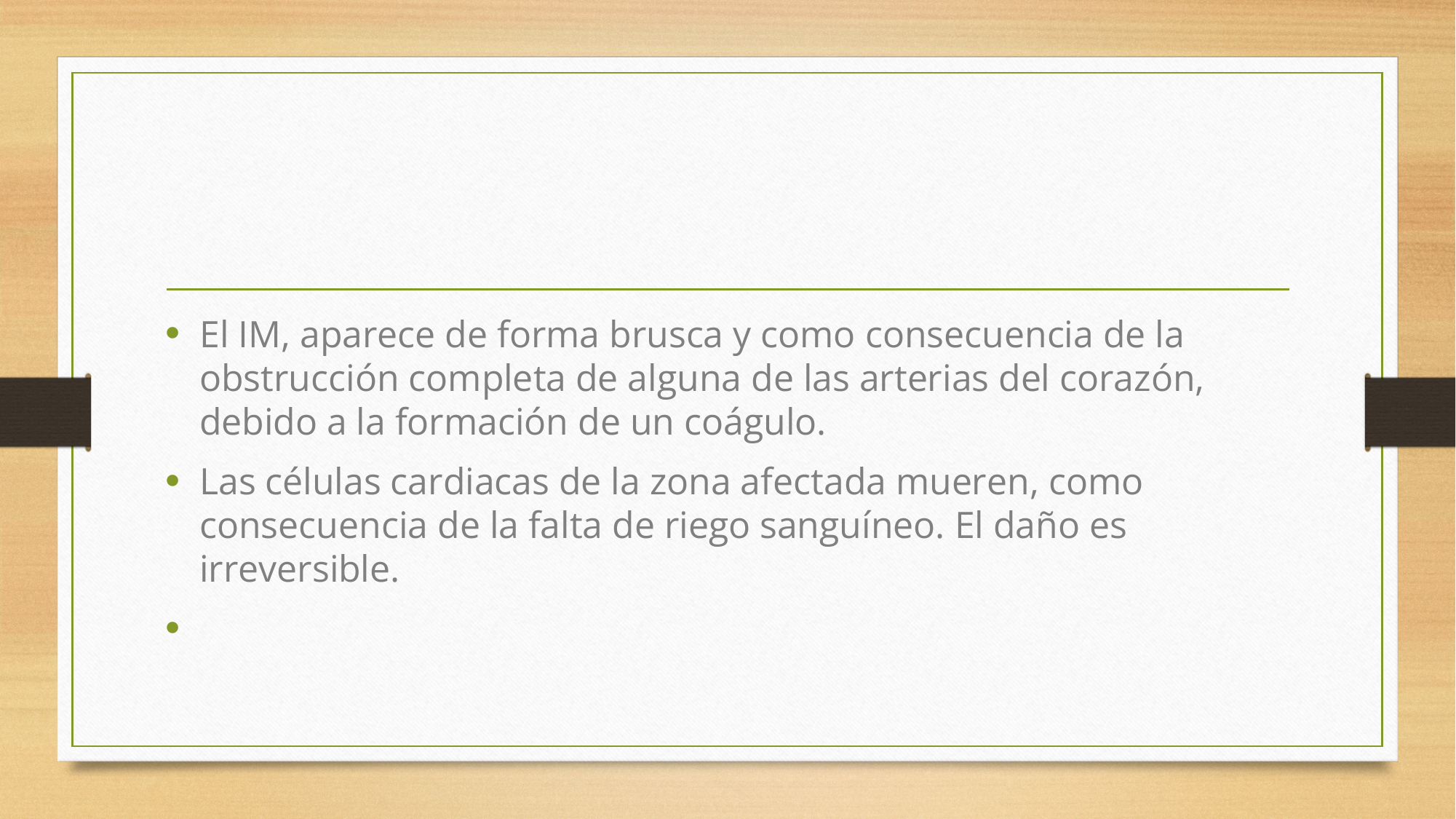

El IM, aparece de forma brusca y como consecuencia de la obstrucción completa de alguna de las arterias del corazón, debido a la formación de un coágulo.
Las células cardiacas de la zona afectada mueren, como consecuencia de la falta de riego sanguíneo. El daño es irreversible.